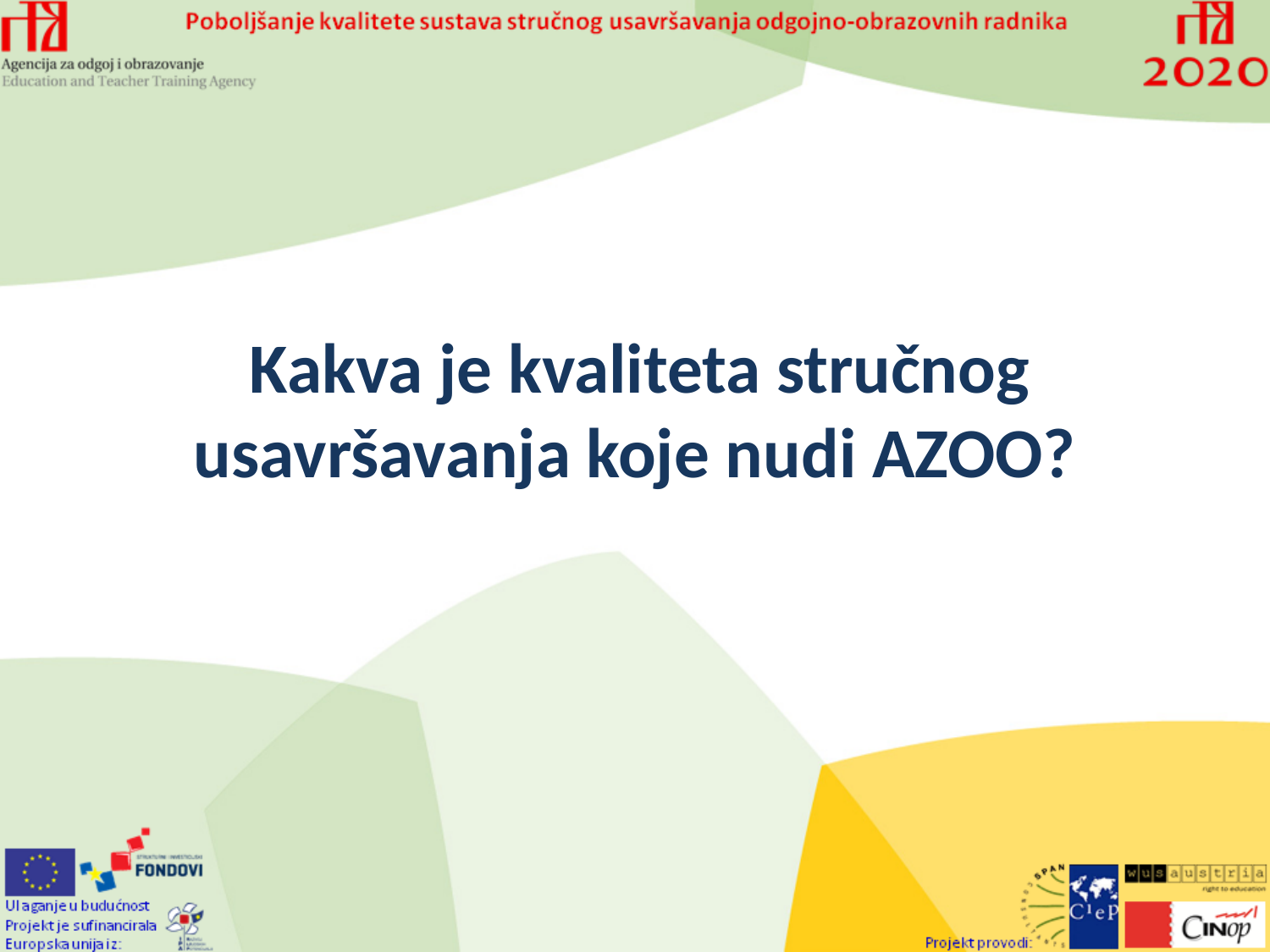

Kakva je kvaliteta stručnog usavršavanja koje nudi AZOO?